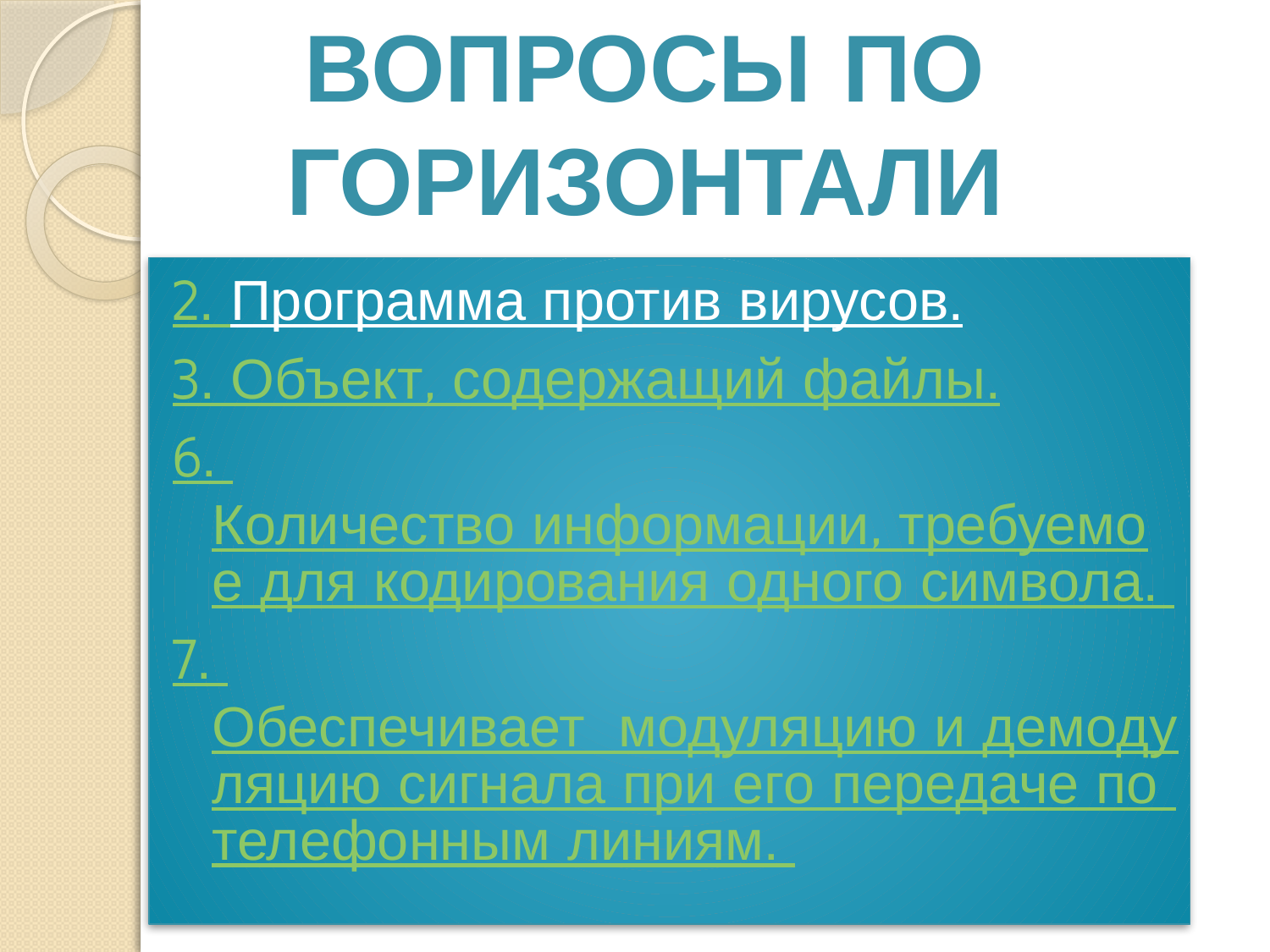

Вопросы по горизонтали
2. Программа против вирусов.
3. Объект, содержащий файлы.
6. Количество информации, требуемое для кодирования одного символа.
7. Обеспечивает  модуляцию и демодуляцию сигнала при его передаче по телефонным линиям.